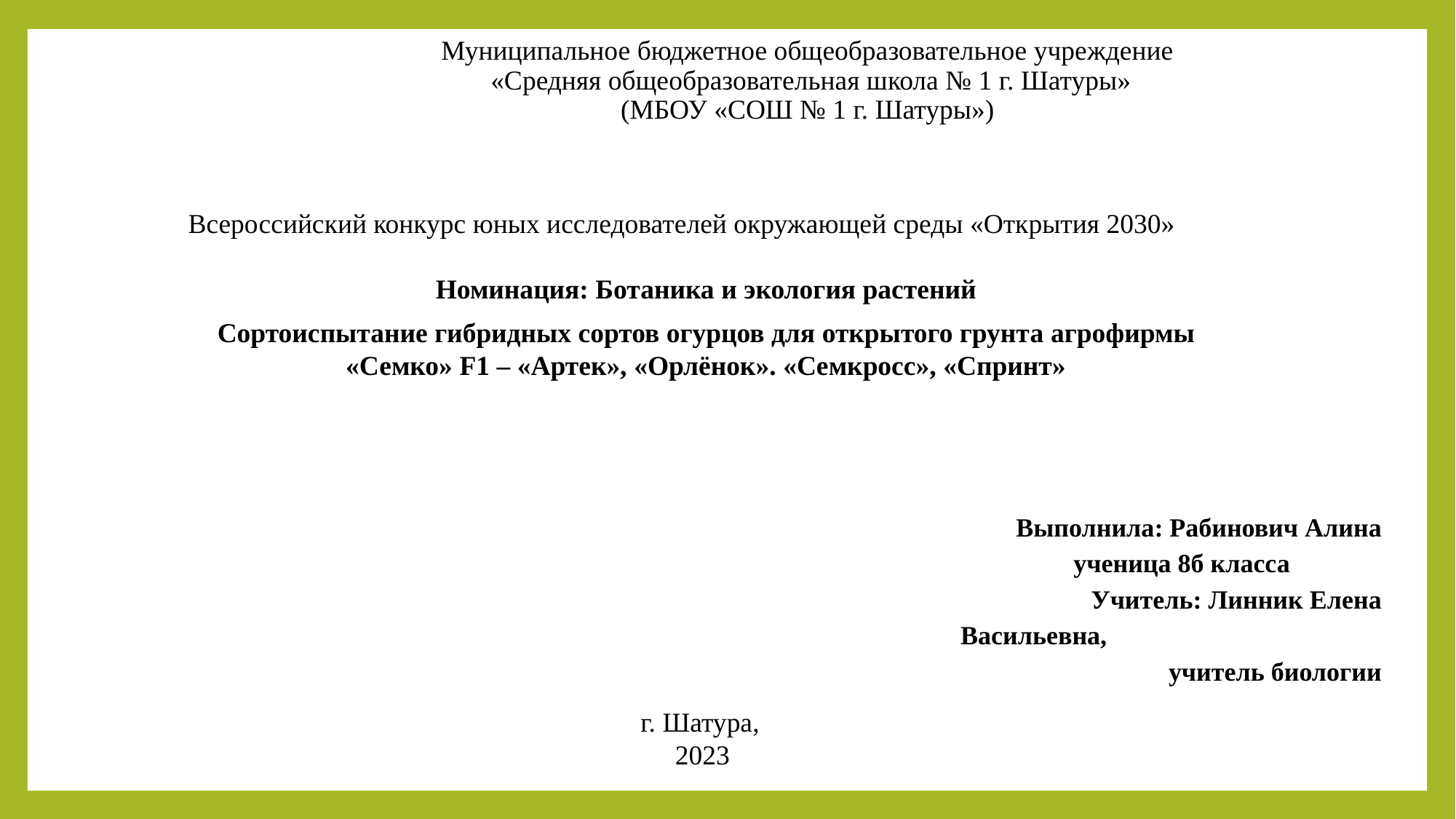

# Муниципальное бюджетное общеобразовательное учреждение «Средняя общеобразовательная школа № 1 г. Шатуры» (МБОУ «СОШ № 1 г. Шатуры»)
Всероссийский конкурс юных исследователей окружающей среды «Открытия 2030»

Номинация: Ботаника и экология растений
Сортоиспытание гибридных сортов огурцов для открытого грунта агрофирмы «Семко» F1 – «Артек», «Орлёнок». «Cемкросс», «Спринт»

Выполнила: Рабинович Алина ученица 8б класса               Учитель: Линник Елена Васильевна,                                                                         учитель биологии

г. Шатура,
     2023